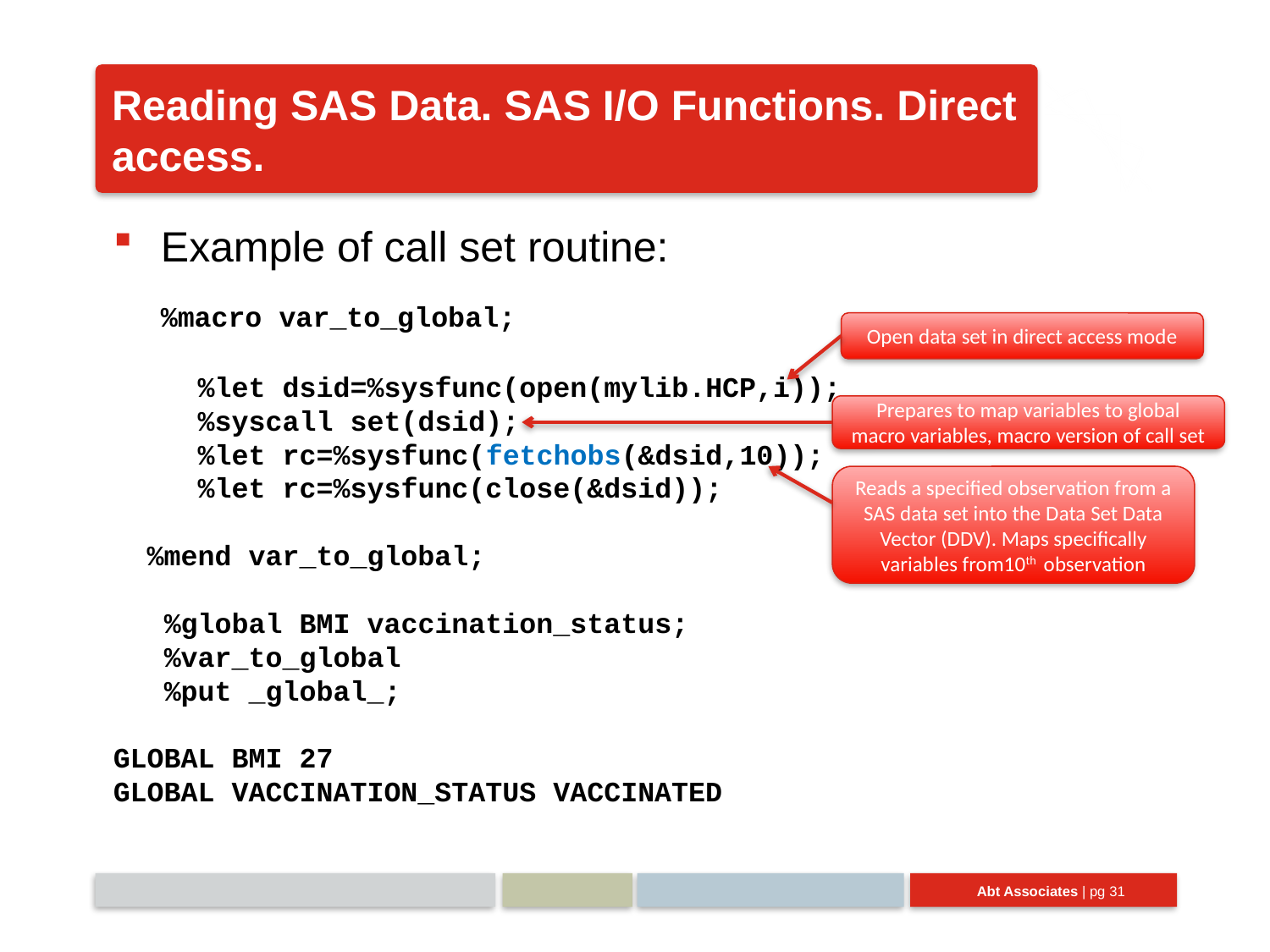

# Reading SAS Data. SAS I/O Functions. Direct access.
Example of call set routine:
    %macro var_to_global;

     %let dsid=%sysfunc(open(mylib.HCP,i));
     %syscall set(dsid);
     %let rc=%sysfunc(fetchobs(&dsid,10));
     %let rc=%sysfunc(close(&dsid));

  %mend var_to_global;

   %global BMI vaccination_status;
   %var_to_global
   %put _global_;

GLOBAL BMI 27
GLOBAL VACCINATION_STATUS VACCINATED
Open data set in direct access mode
Prepares to map variables to global macro variables, macro version of call set
Reads a specified observation from a SAS data set into the Data Set Data Vector (DDV). Maps specifically variables from10th  observation